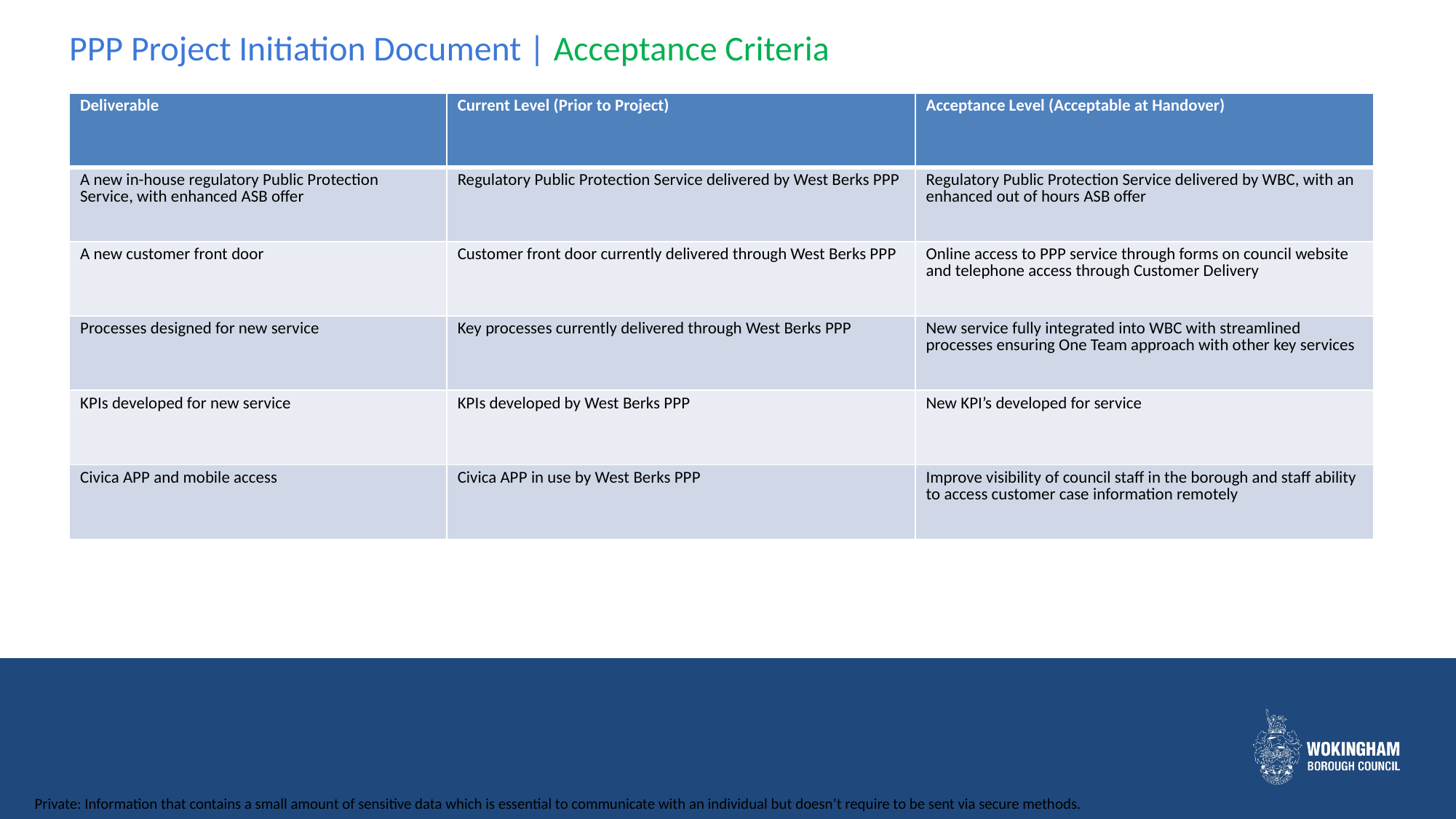

PPP Project Initiation Document | Acceptance Criteria
| Deliverable | Current Level (Prior to Project) | Acceptance Level (Acceptable at Handover) |
| --- | --- | --- |
| A new in-house regulatory Public Protection Service, with enhanced ASB offer | Regulatory Public Protection Service delivered by West Berks PPP | Regulatory Public Protection Service delivered by WBC, with an enhanced out of hours ASB offer |
| A new customer front door | Customer front door currently delivered through West Berks PPP | Online access to PPP service through forms on council website and telephone access through Customer Delivery |
| Processes designed for new service | Key processes currently delivered through West Berks PPP | New service fully integrated into WBC with streamlined processes ensuring One Team approach with other key services |
| KPIs developed for new service | KPIs developed by West Berks PPP | New KPI’s developed for service |
| Civica APP and mobile access | Civica APP in use by West Berks PPP | Improve visibility of council staff in the borough and staff ability to access customer case information remotely |